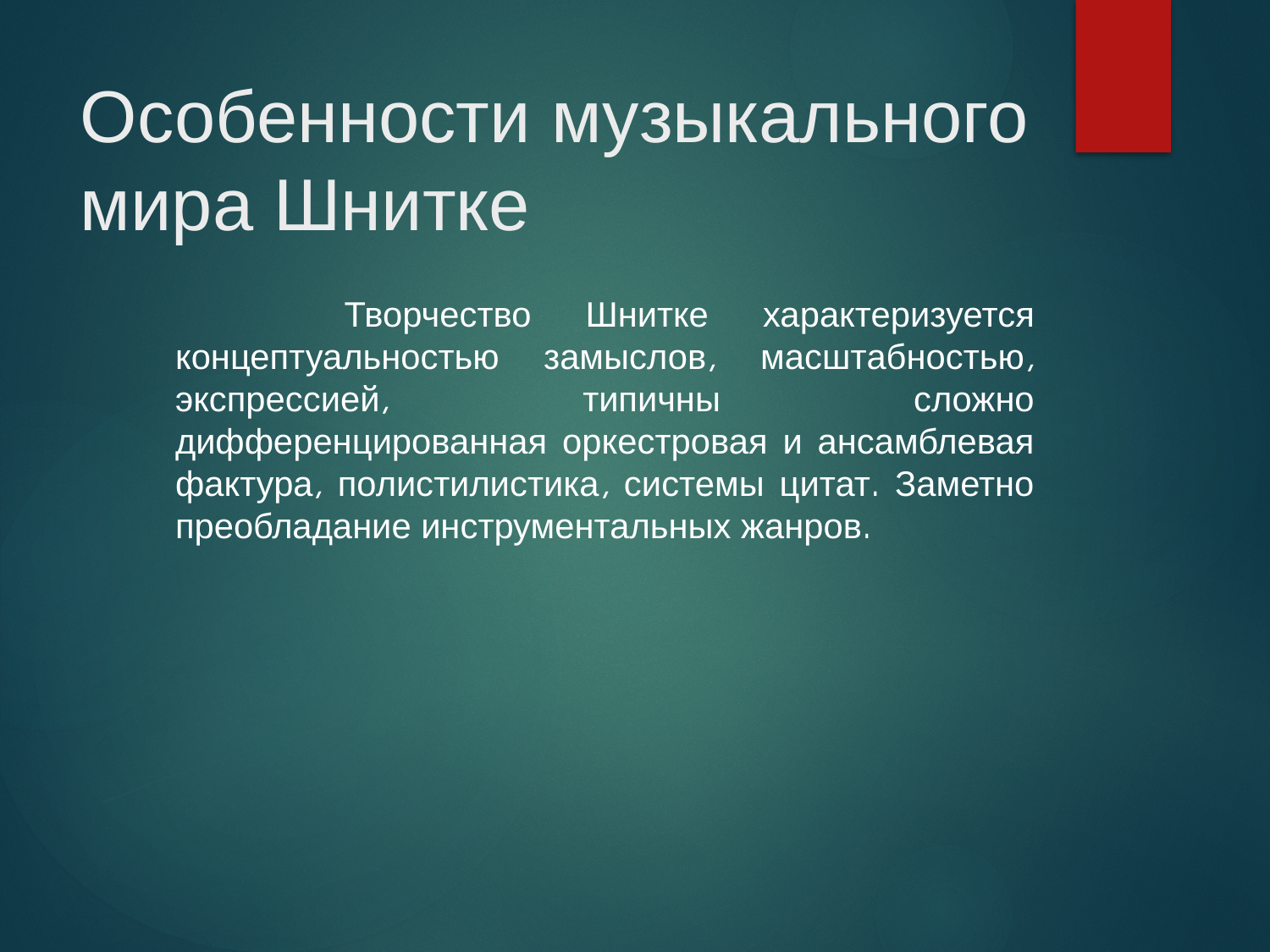

# Особенности музыкального мира Шнитке
    Творчество Шнитке характеризуется концептуальностью замыслов, масштабностью, экспрессией, типичны сложно дифференцированная оркестровая и ансамблевая фактура, полистилистика, системы цитат. Заметно преобладание инструментальных жанров.